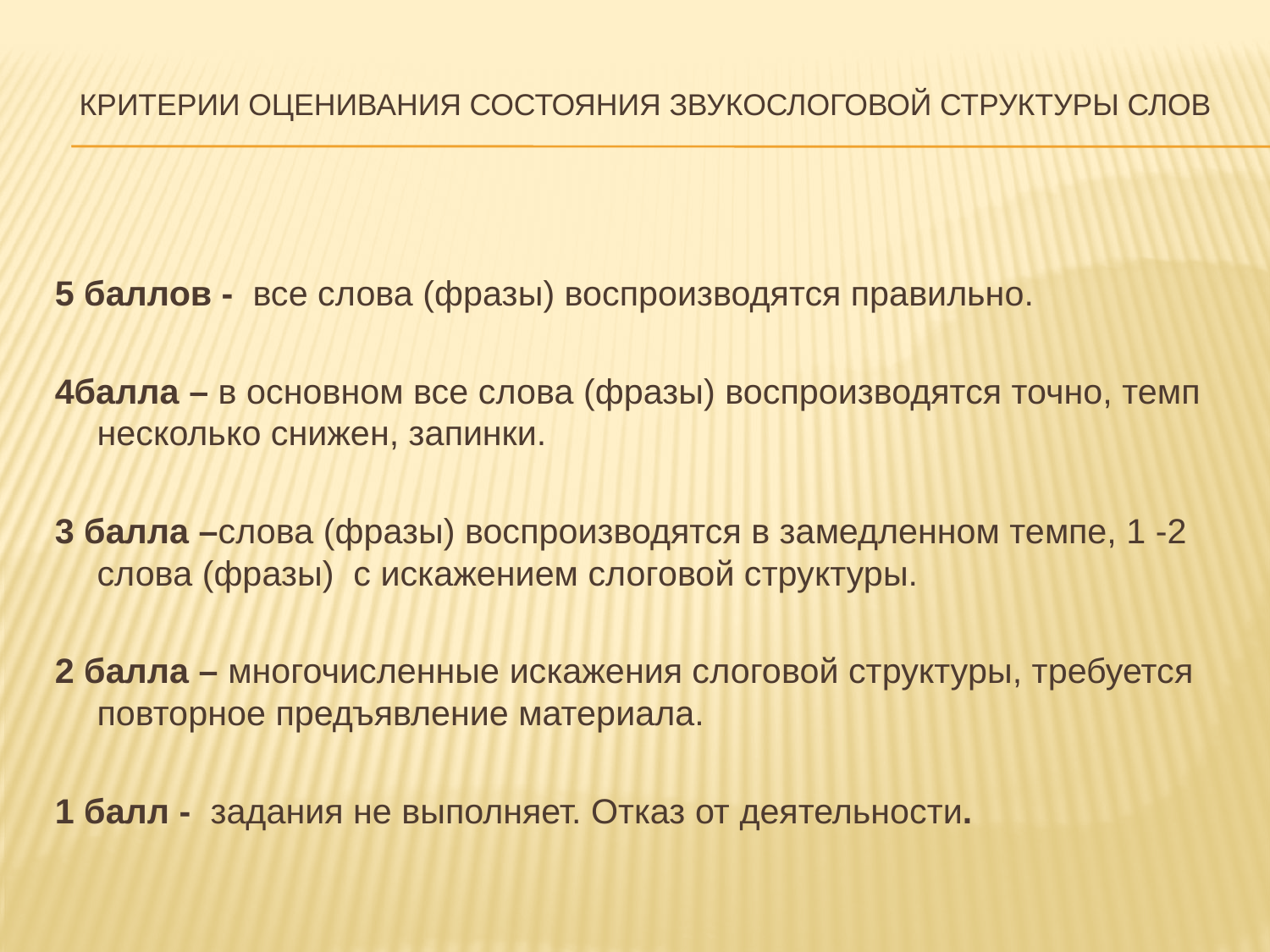

# Критерии оценивания состояния звукослоговой структуры слов

5 баллов -  все слова (фразы) воспроизводятся правильно.

4балла – в основном все слова (фразы) воспроизводятся точно, темп несколько снижен, запинки.

3 балла –слова (фразы) воспроизводятся в замедленном темпе, 1 -2 слова (фразы)  с искажением слоговой структуры.

2 балла – многочисленные искажения слоговой структуры, требуется повторное предъявление материала.

1 балл -  задания не выполняет. Отказ от деятельности.